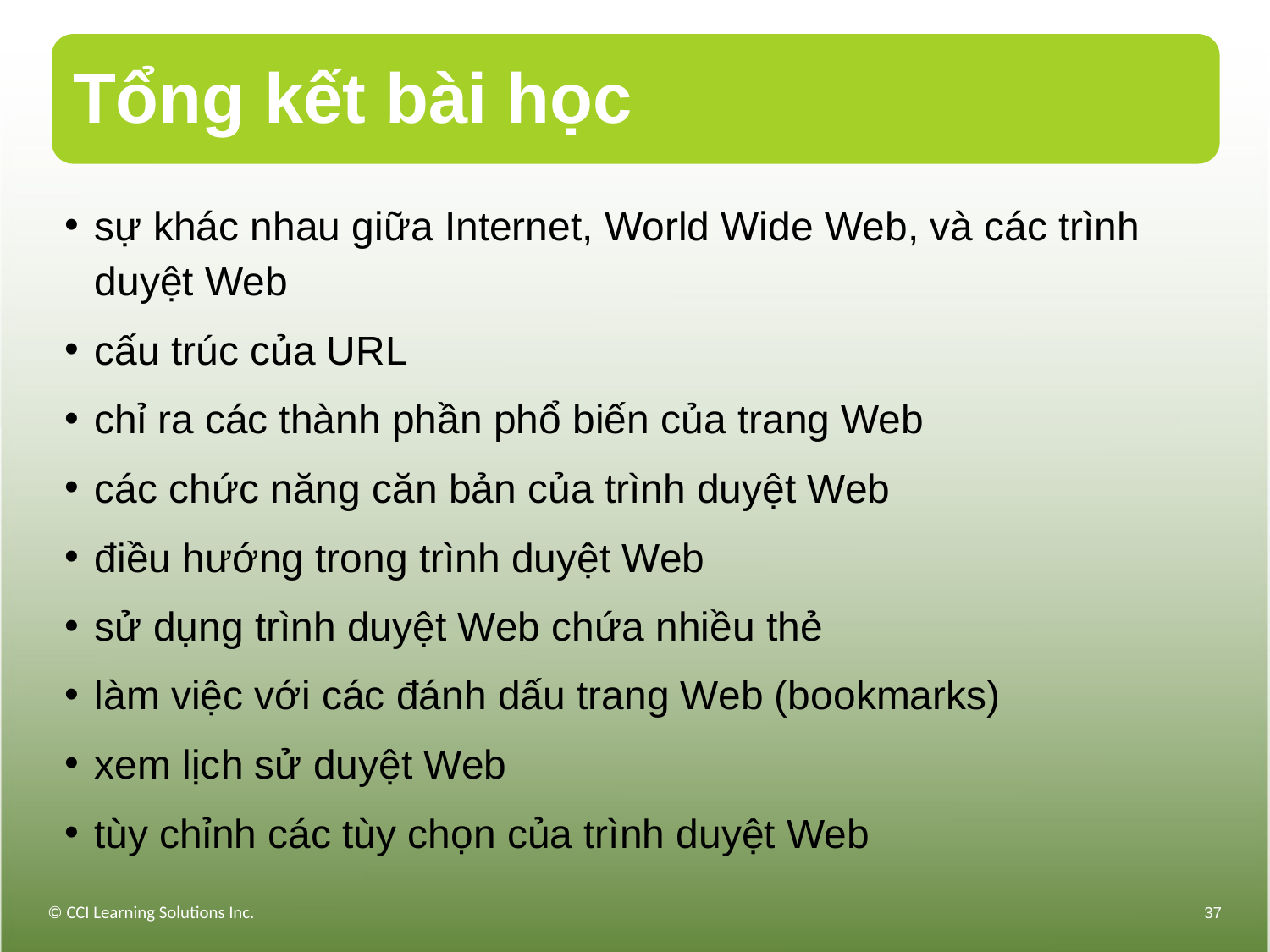

# Tổng kết bài học
sự khác nhau giữa Internet, World Wide Web, và các trình duyệt Web
cấu trúc của URL
chỉ ra các thành phần phổ biến của trang Web
các chức năng căn bản của trình duyệt Web
điều hướng trong trình duyệt Web
sử dụng trình duyệt Web chứa nhiều thẻ
làm việc với các đánh dấu trang Web (bookmarks)
xem lịch sử duyệt Web
tùy chỉnh các tùy chọn của trình duyệt Web
© CCI Learning Solutions Inc.
37